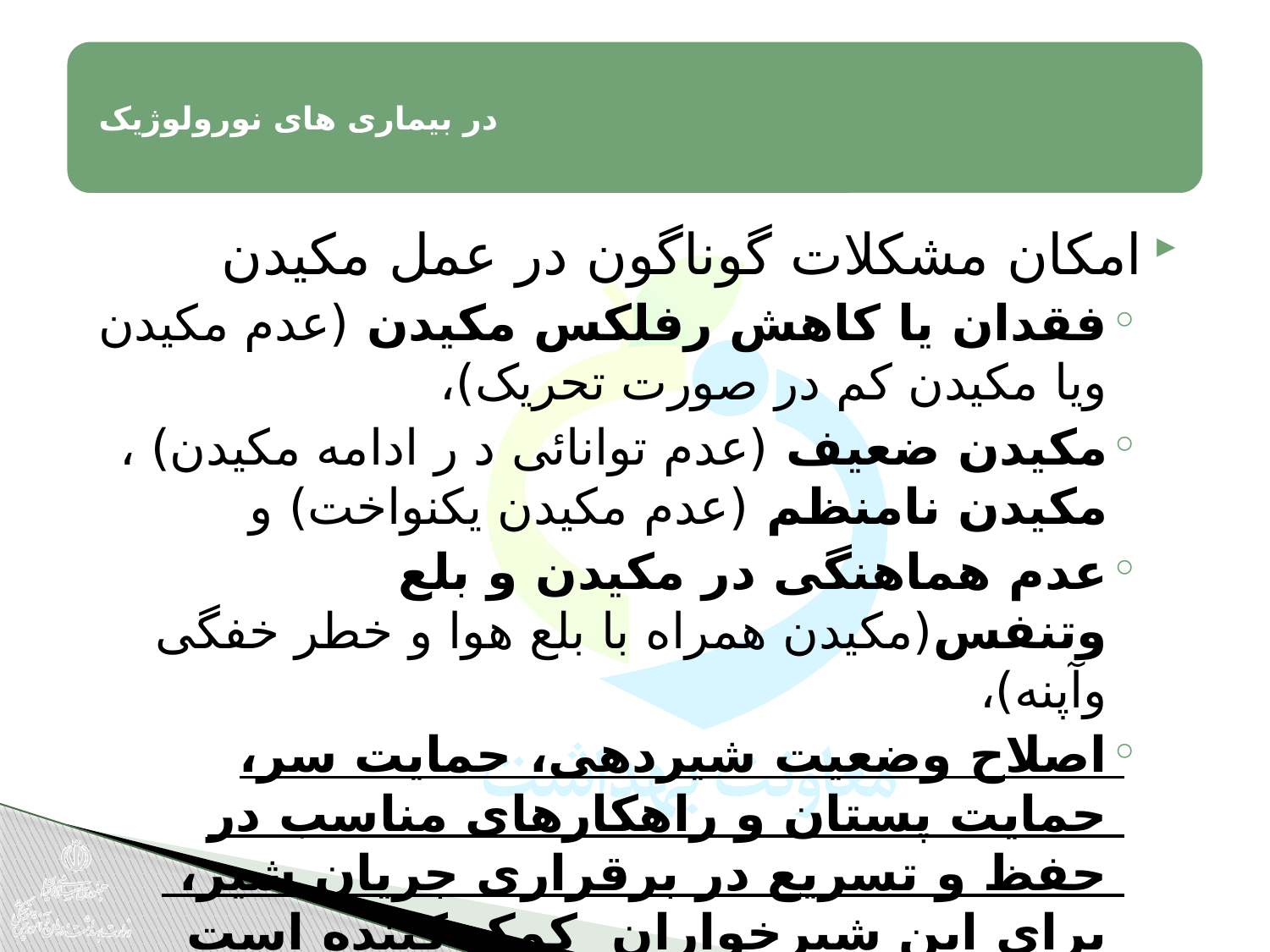

در بیماری های نورولوژیک
امکان مشکلات گوناگون در عمل مکيدن
فقدان يا کاهش رفلکس مکيدن (عدم مکيدن ويا مکيدن کم در صورت تحريک)،
مکيدن ضعيف (عدم توانائی د ر ادامه مکيدن) ، مکيدن نامنظم (عدم مکيدن يکنواخت) و
عدم هماهنگی در مکيدن و بلع وتنفس(مکيدن همراه با بلع هوا و خطر خفگی وآپنه)،
اصلاح وضعیت شیردهی، حمایت سر، حمایت پستان و راهکارهای مناسب در حفظ و تسریع در برقراری جریان شیر،  برای این شیرخواران  کمک کننده است